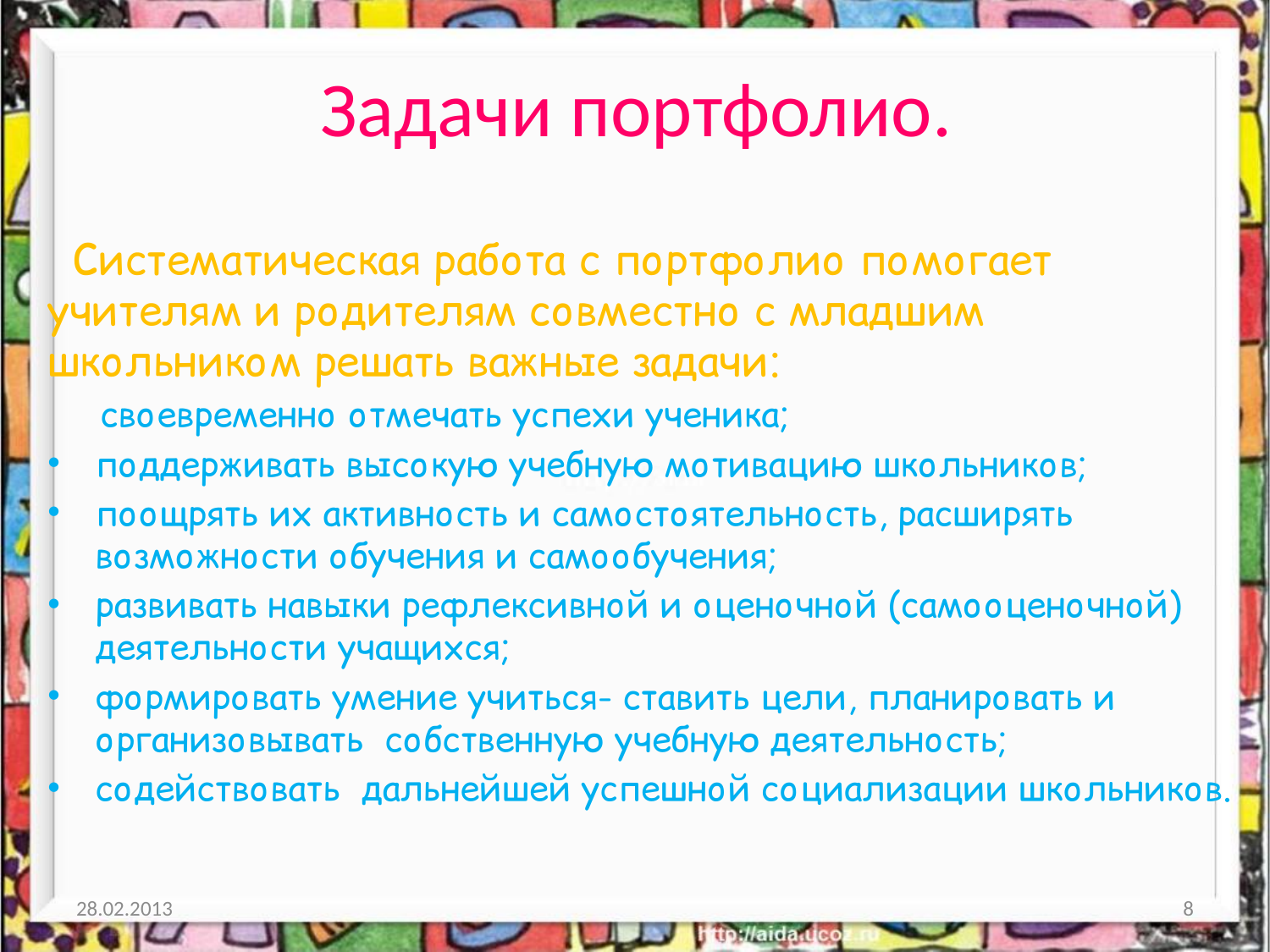

# Задачи портфолио.
  Систематическая работа с портфолио помогает учителям и родителям совместно с младшим школьником решать важные задачи:
     своевременно отмечать успехи ученика;
поддерживать высокую учебную мотивацию школьников;
поощрять их активность и самостоятельность, расширять возможности обучения и самообучения;
развивать навыки рефлексивной и оценочной (самооценочной) деятельности учащихся;
формировать умение учиться- ставить цели, планировать и организовывать  собственную учебную деятельность;
содействовать  дальнейшей успешной социализации школьников.

28.02.2013
8